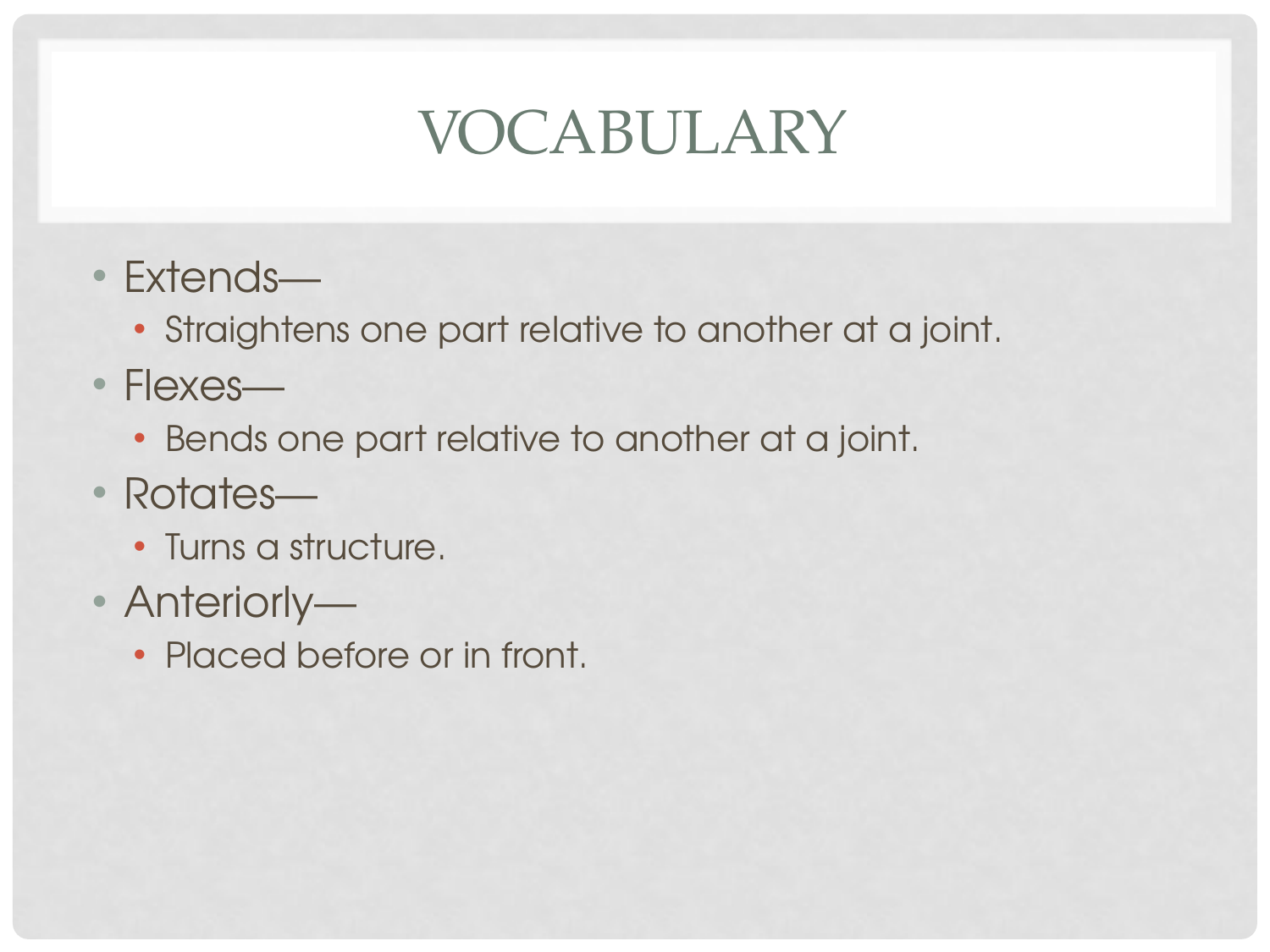

# Vocabulary
Extends—
Straightens one part relative to another at a joint.
Flexes—
Bends one part relative to another at a joint.
Rotates—
Turns a structure.
Anteriorly—
Placed before or in front.